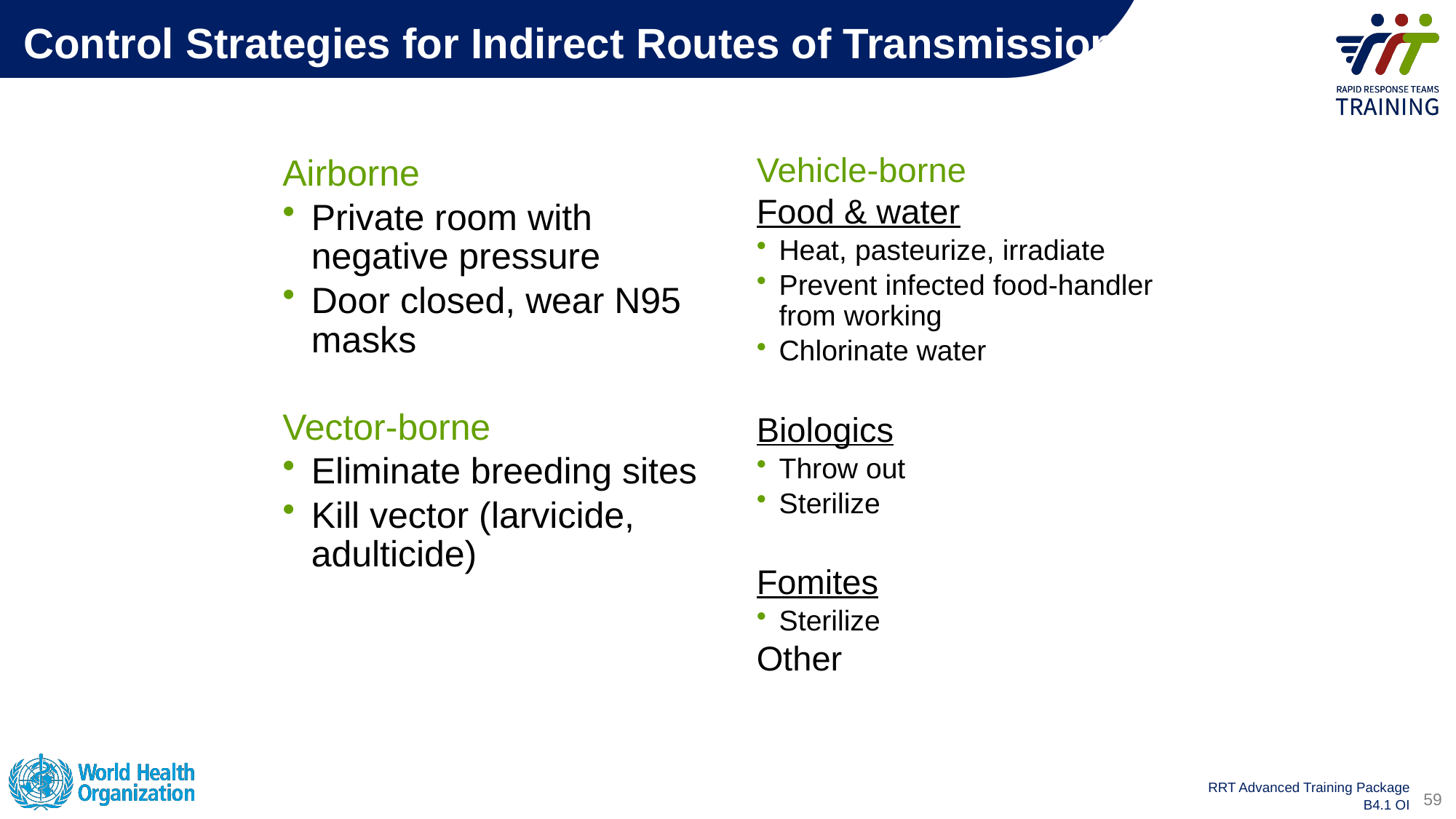

Control Strategies for Indirect Routes of Transmission
Vehicle-borne
Food & water
Heat, pasteurize, irradiate
Prevent infected food-handler from working
Chlorinate water

Biologics
Throw out
Sterilize

Fomites
Sterilize
Other
Airborne
Private room with negative pressure
Door closed, wear N95 masks

Vector-borne
Eliminate breeding sites
Kill vector (larvicide, adulticide)